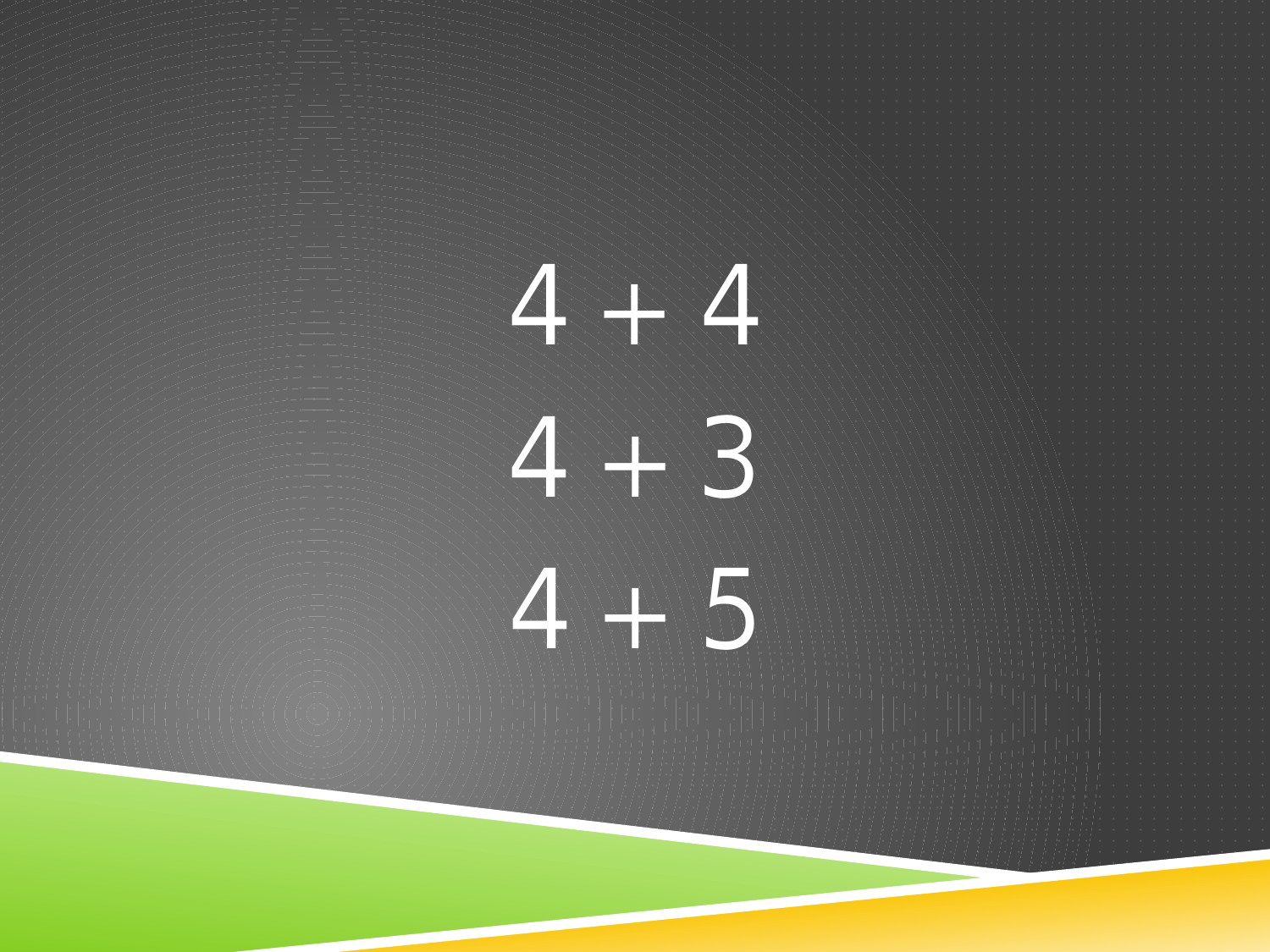

4 + 4
4 + 3
4 + 5